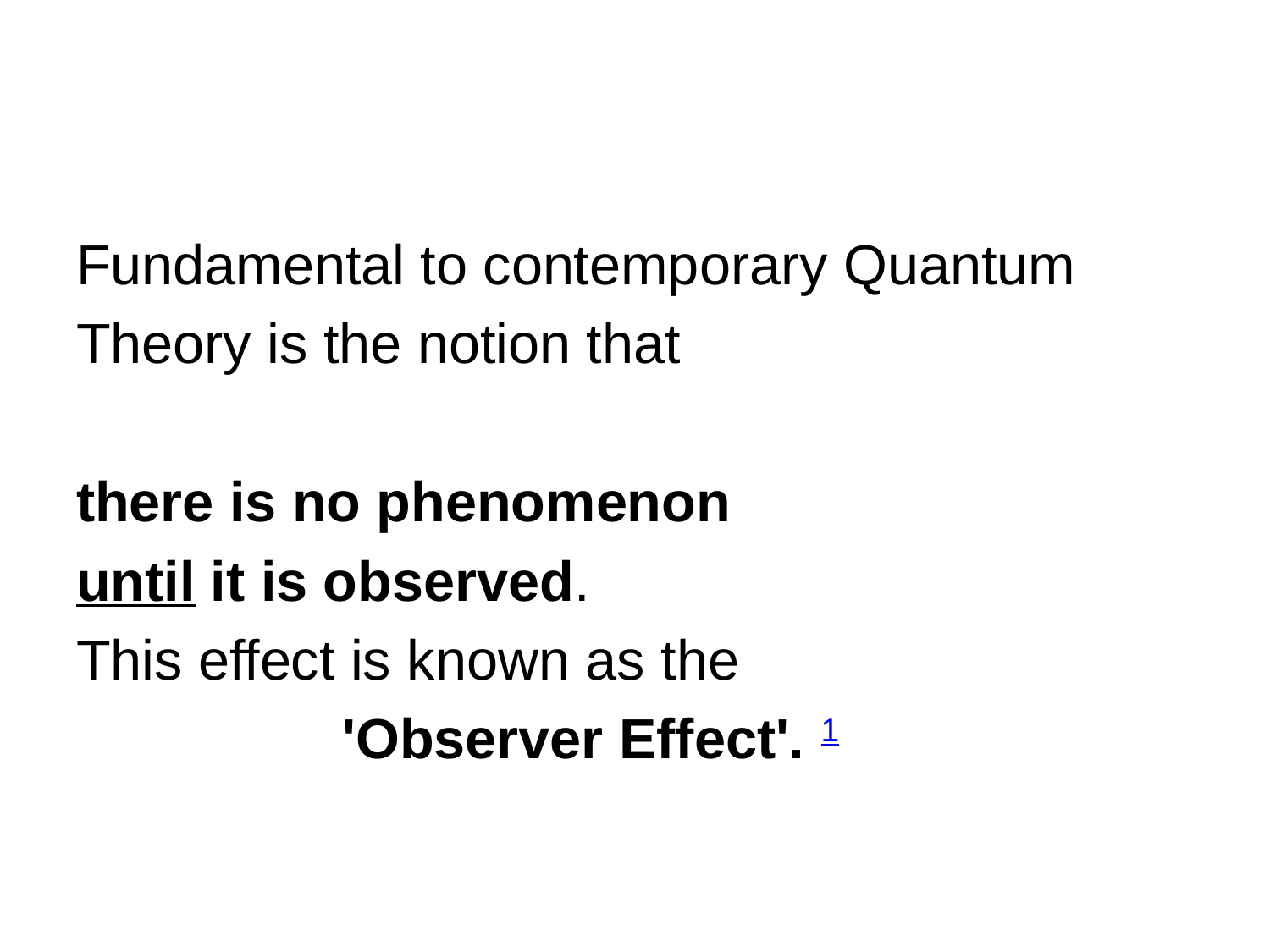

Fundamental to contemporary Quantum
Theory is the notion that

there is no phenomenon
until it is observed.
This effect is known as the
                 'Observer Effect'. 1